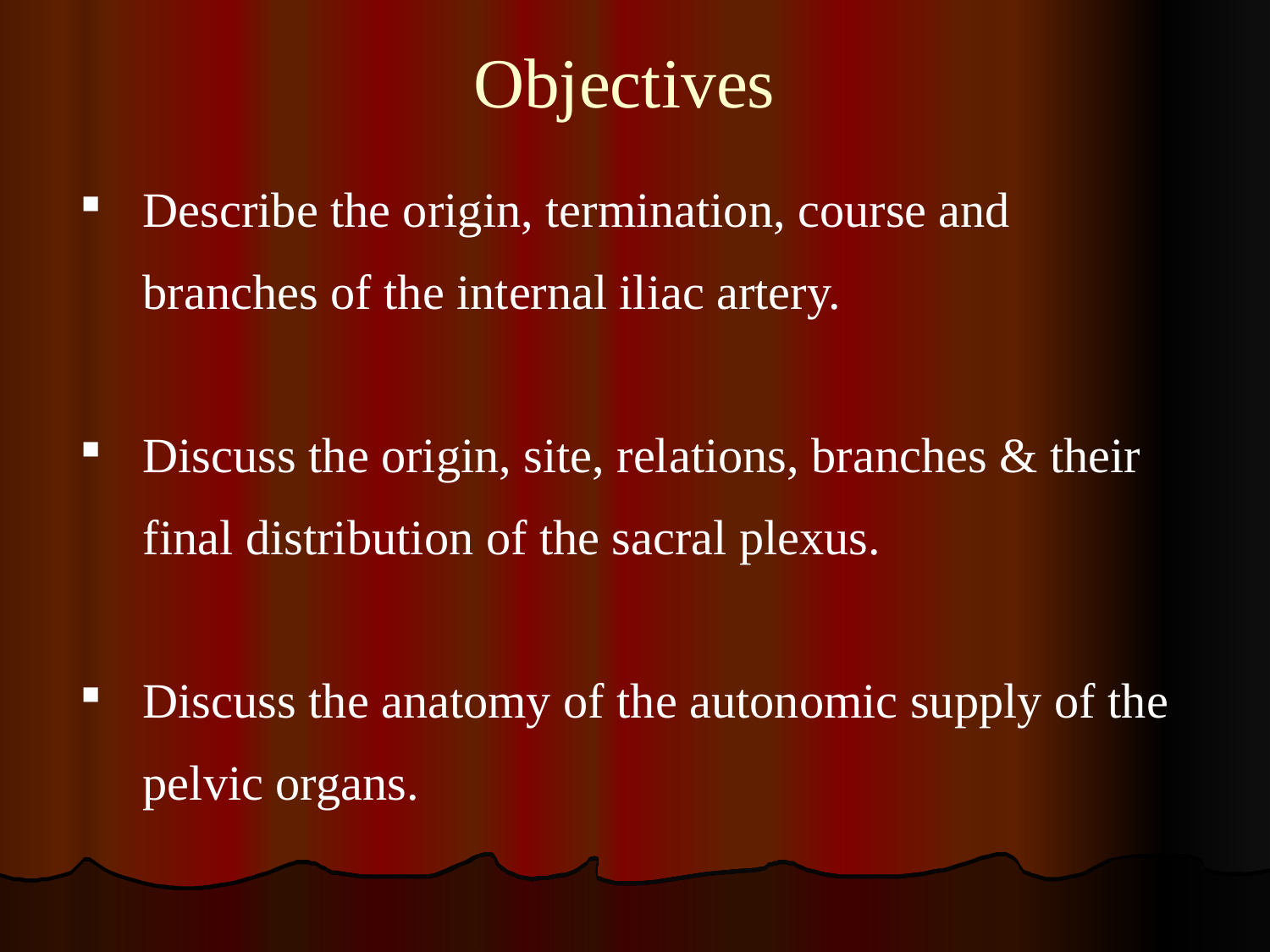

# Objectives
| Describe the origin, termination, course and branches of the internal iliac artery. Discuss the origin, site, relations, branches & their final distribution of the sacral plexus. Discuss the anatomy of the autonomic supply of the pelvic organs. |
| --- |